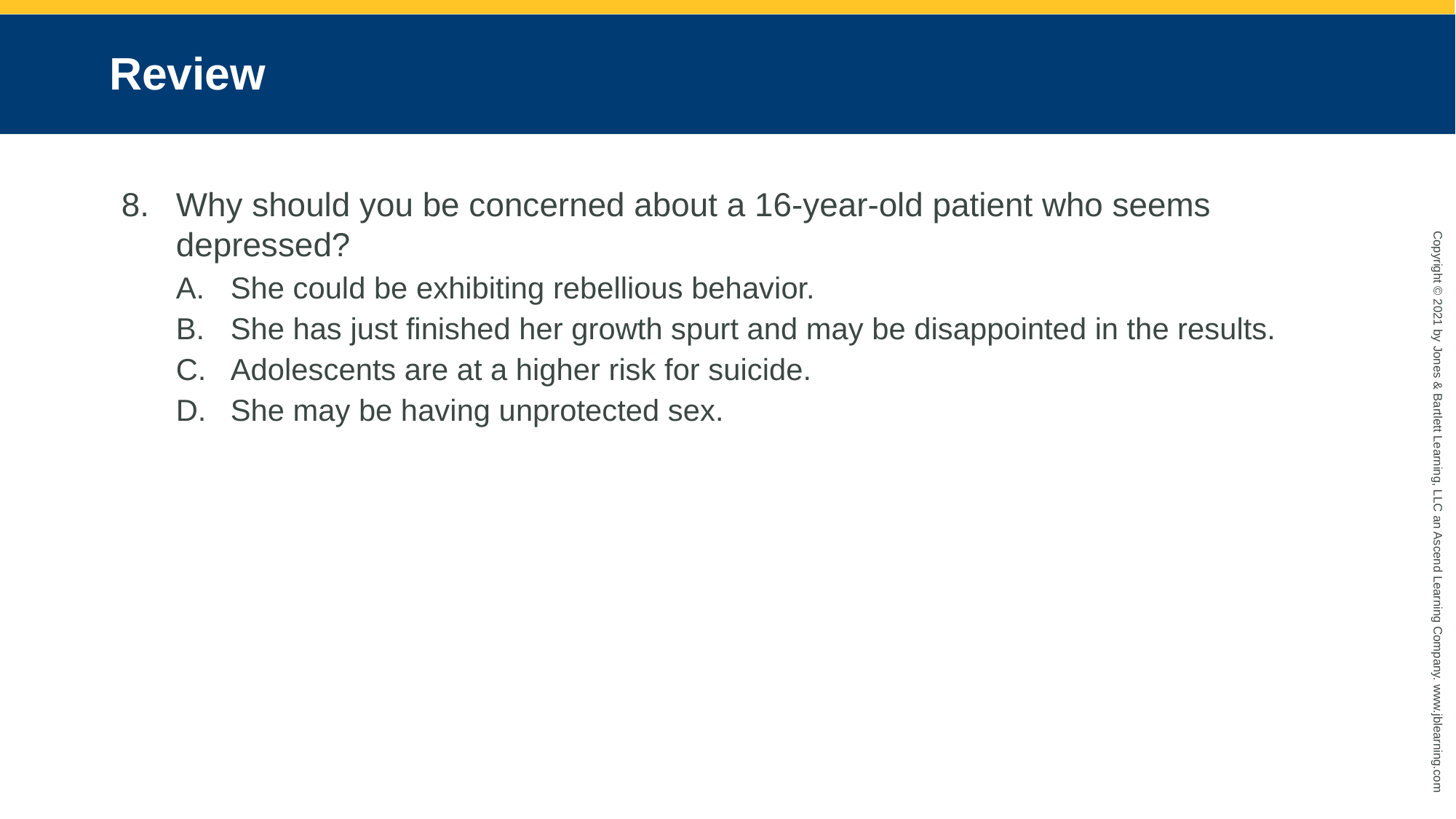

# Review
Why should you be concerned about a 16-year-old patient who seems depressed?
She could be exhibiting rebellious behavior.
She has just finished her growth spurt and may be disappointed in the results.
Adolescents are at a higher risk for suicide.
She may be having unprotected sex.